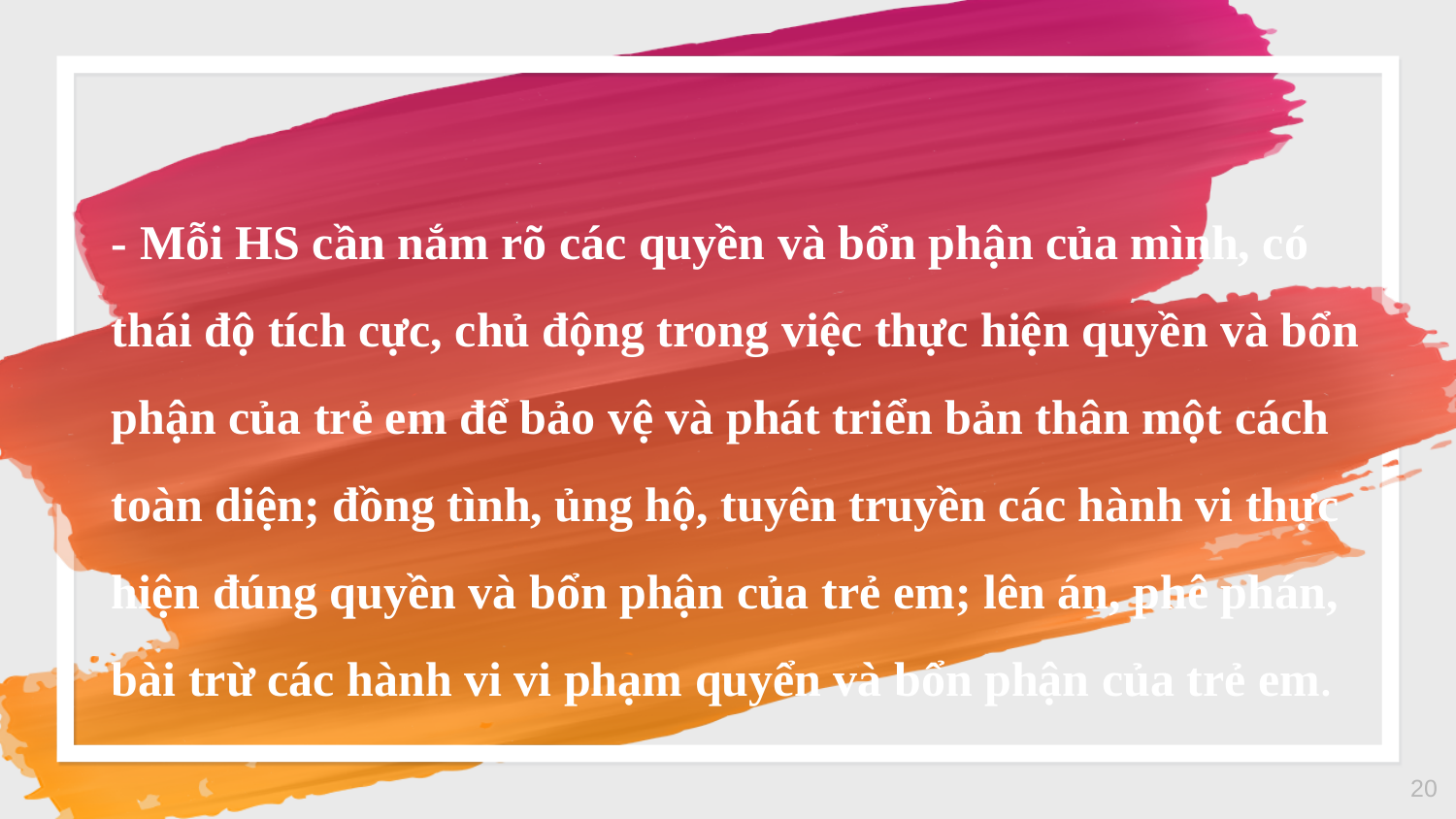

- Mỗi HS cần nắm rõ các quyền và bổn phận của mình, có thái độ tích cực, chủ động trong việc thực hiện quyền và bổn phận của trẻ em để bảo vệ và phát triển bản thân một cách toàn diện; đồng tình, ủng hộ, tuyên truyền các hành vi thực hiện đúng quyền và bổn phận của trẻ em; lên án, phê phán, bài trừ các hành vi vi phạm quyển và bổn phận của trẻ em.
20